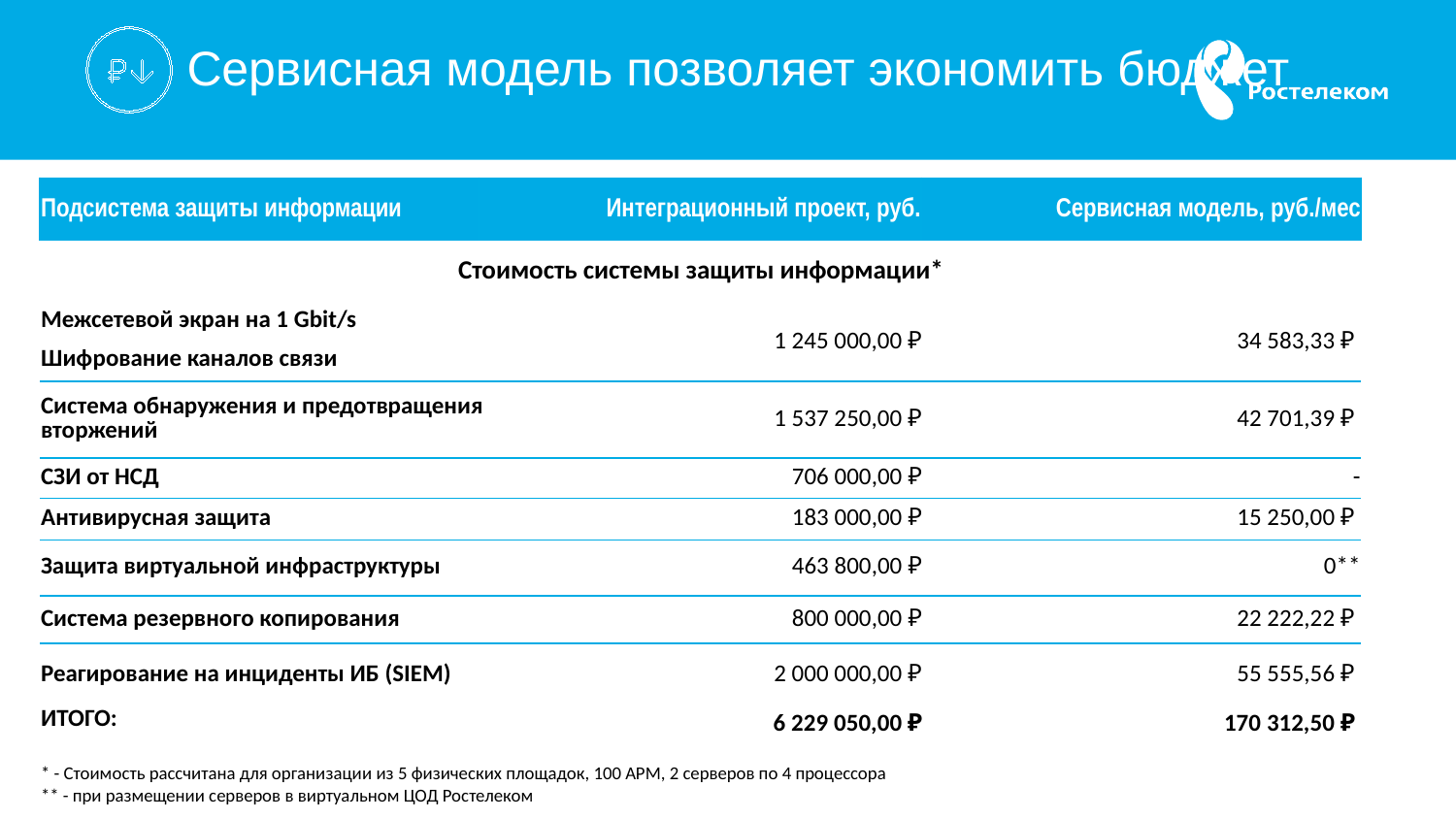

# Сервисная модель позволяет экономить бюджет

| Подсистема защиты информации | Интеграционный проект, руб. |  | Сервисная модель, руб./мес |  |
| --- | --- | --- | --- | --- |
| Стоимость системы защиты информации\* |  |  |  |  |
| Межсетевой экран на 1 Gbit/s |  | 1 245 000,00 ₽ |  | 34 583,33 ₽ |
| Шифрование каналов связи |  |  |  |  |
| Система обнаружения и предотвращения вторжений |  | 1 537 250,00 ₽ |  | 42 701,39 ₽ |
| СЗИ от НСД |  | 706 000,00 ₽ |  | - |
| Антивирусная защита |  | 183 000,00 ₽ |  | 15 250,00 ₽ |
| Защита виртуальной инфраструктуры |  | 463 800,00 ₽ |  | 0\*\* |
| Система резервного копирования |  | 800 000,00 ₽ |  | 22 222,22 ₽ |
| Реагирование на инциденты ИБ (SIEM) |  | 2 000 000,00 ₽ |  | 55 555,56 ₽ |
| ИТОГО: |  | 6 229 050,00 ₽ |  | 170 312,50 ₽ |
|  |  |  |  |  |
| \* - Стоимость рассчитана для организации из 5 физических площадок, 100 АРМ, 2 серверов по 4 процессора |  |  |  |  |
| \*\* - при размещении серверов в виртуальном ЦОД Ростелеком |  |  |  |  |